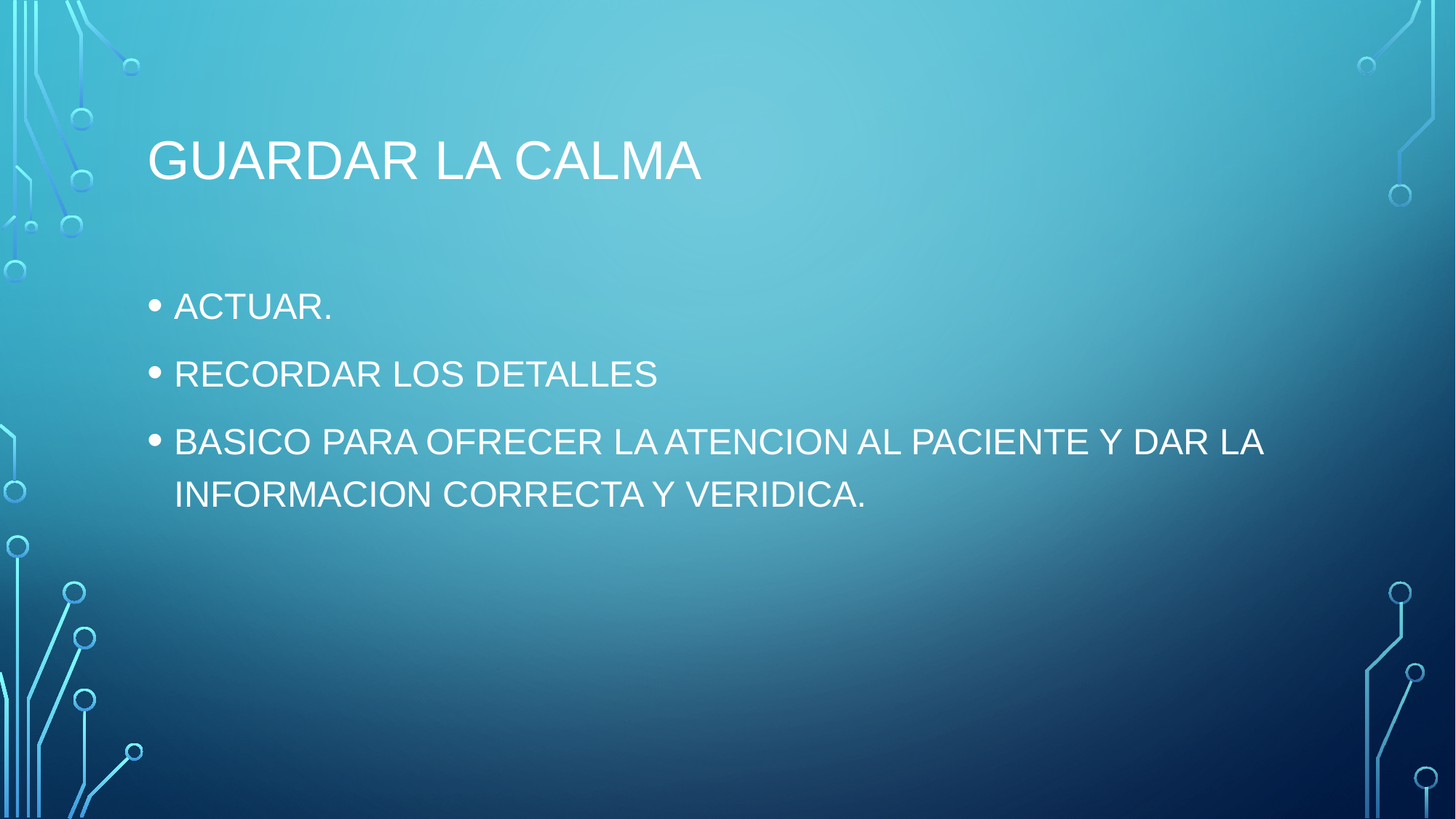

# GUARDAR LA CALMA
ACTUAR.
RECORDAR LOS DETALLES
BASICO PARA OFRECER LA ATENCION AL PACIENTE Y DAR LA INFORMACION CORRECTA Y VERIDICA.